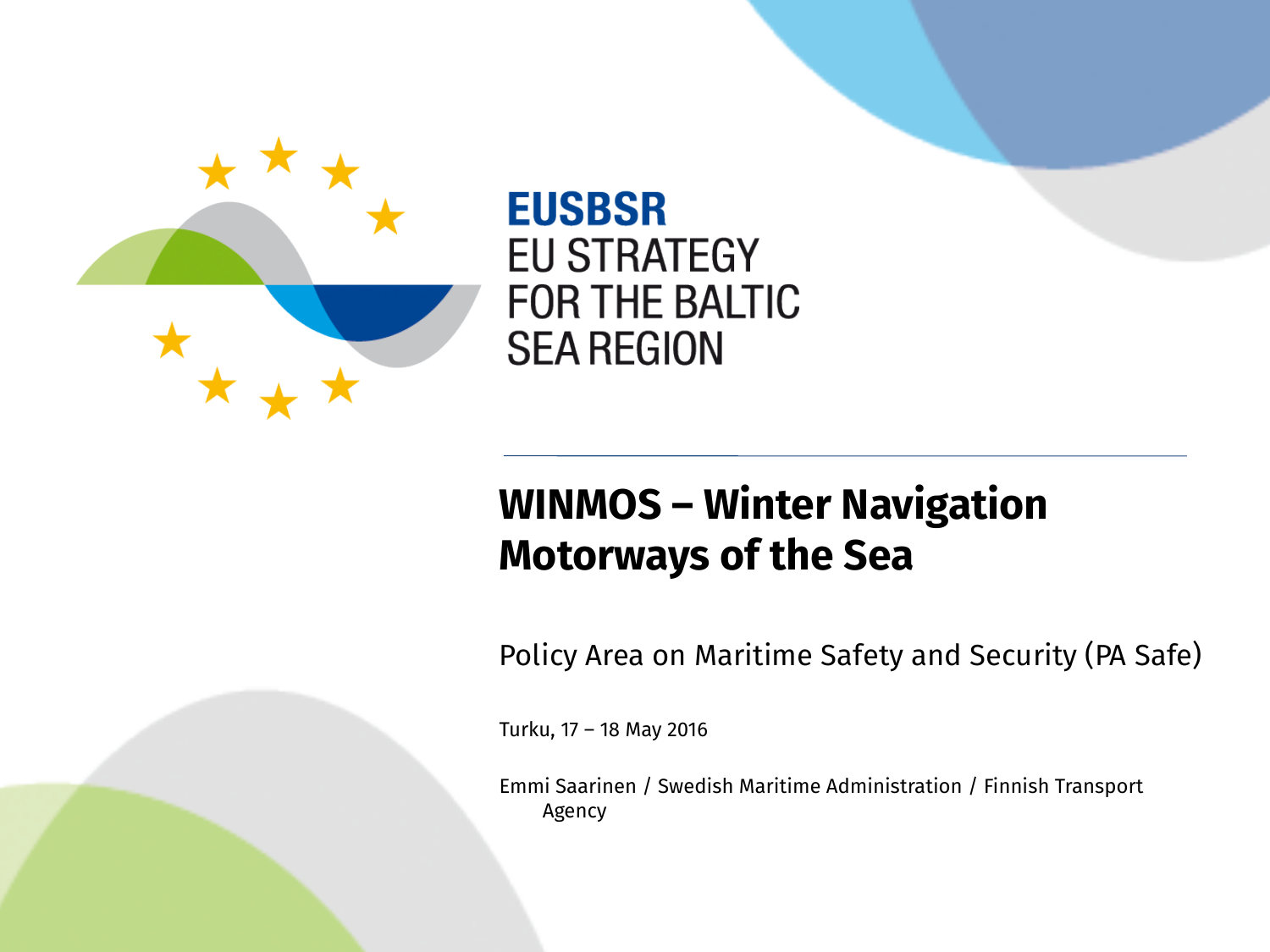

# WINMOS – Winter Navigation Motorways of the Sea
Policy Area on Maritime Safety and Security (PA Safe)

Turku, 17 – 18 May 2016

Emmi Saarinen / Swedish Maritime Administration / Finnish Transport 										Agency